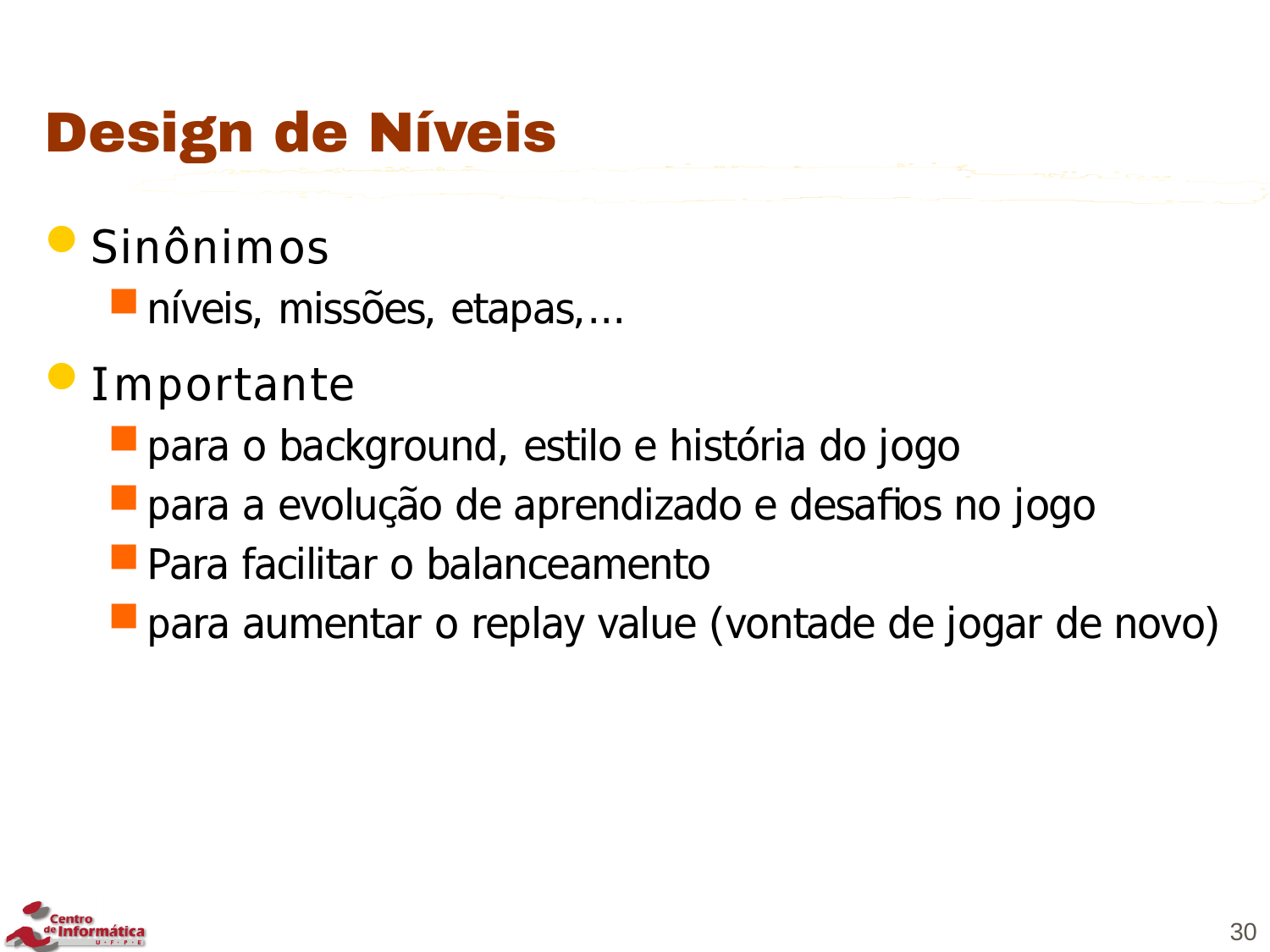

# Design de Níveis
Sinônimos
níveis, missões, etapas,...
Importante
para o background, estilo e história do jogo
para a evolução de aprendizado e desafios no jogo
Para facilitar o balanceamento
para aumentar o replay value (vontade de jogar de novo)
30